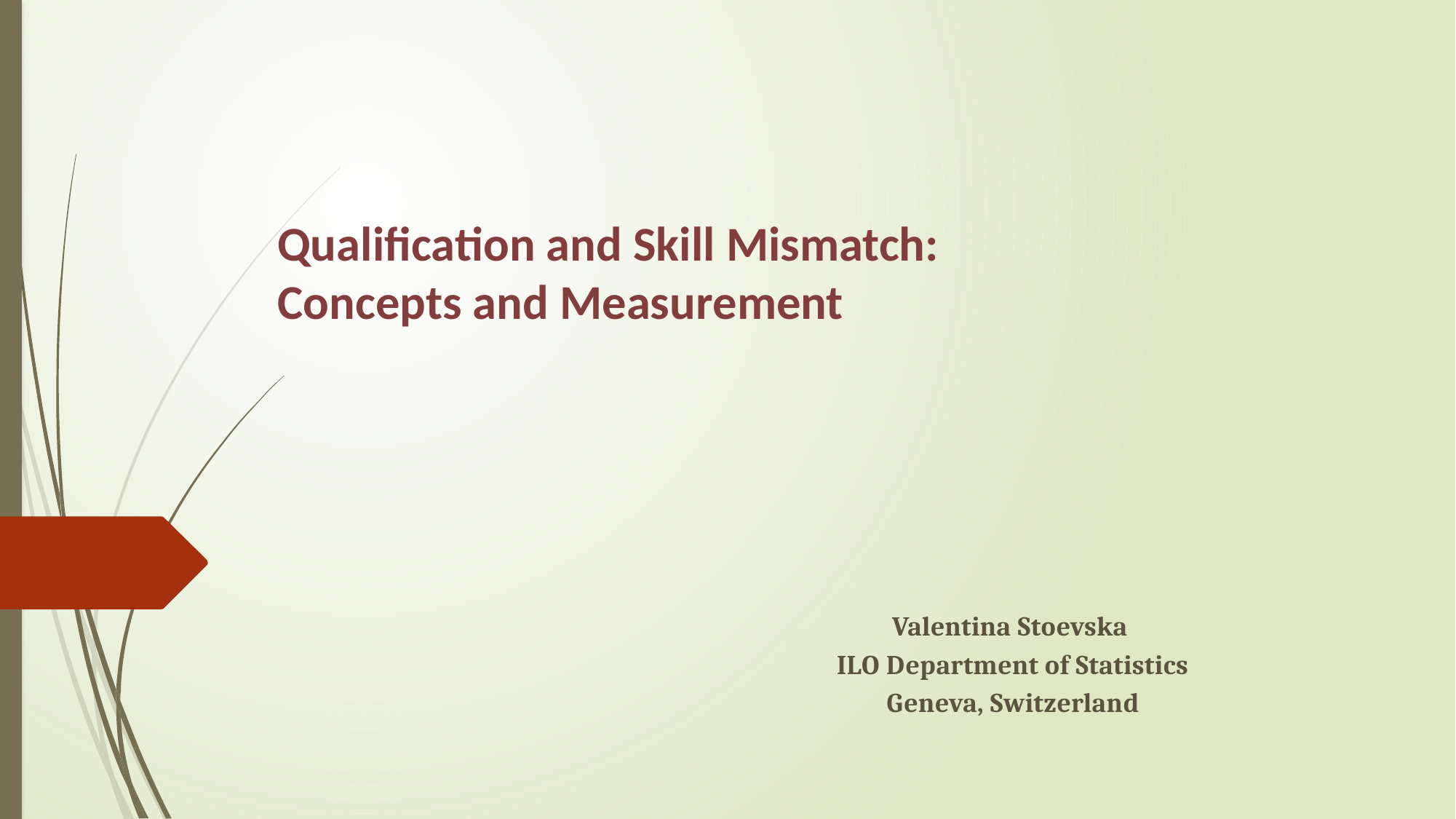

# Qualification and Skill Mismatch: Concepts and Measurement
Valentina Stoevska
ILO Department of Statistics
Geneva, Switzerland